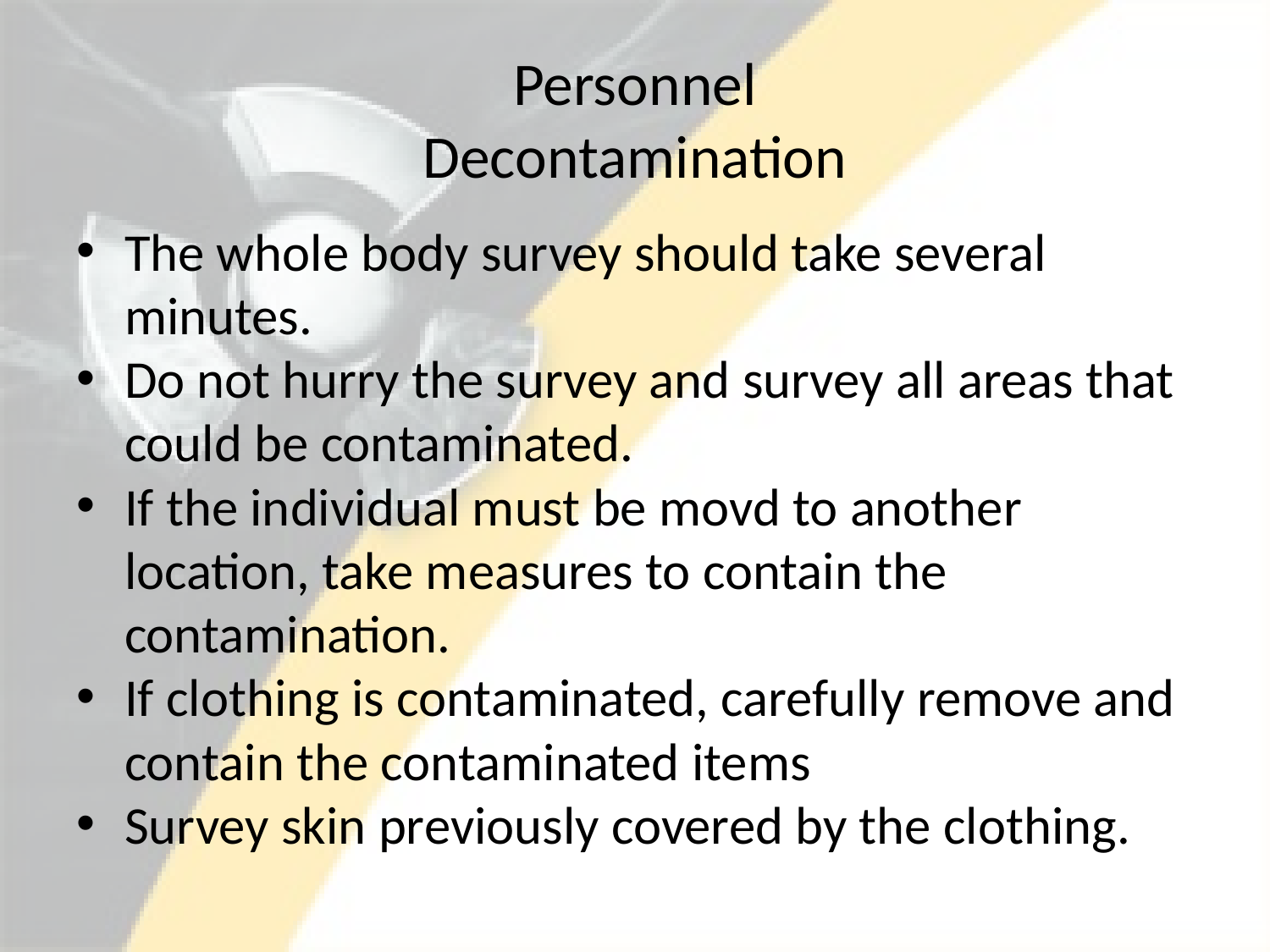

# Personnel Decontamination
The whole body survey should take several minutes.
Do not hurry the survey and survey all areas that  could be contaminated.
If the individual must be movd to another location, take measures to contain the contamination.
If clothing is contaminated, carefully remove and contain the contaminated items
Survey skin previously covered by the clothing.